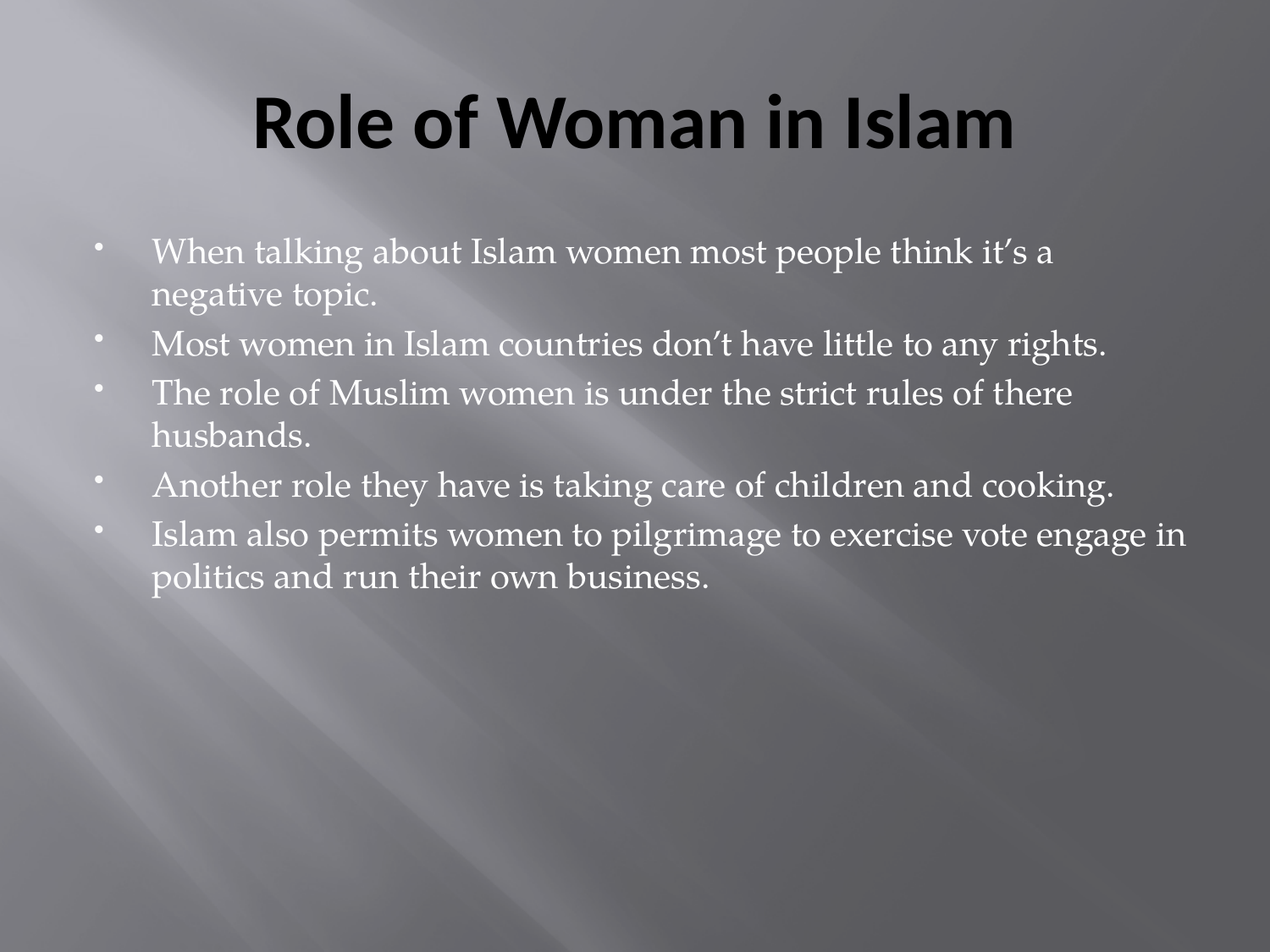

# Role of Woman in Islam
When talking about Islam women most people think it’s a negative topic.
Most women in Islam countries don’t have little to any rights.
The role of Muslim women is under the strict rules of there husbands.
Another role they have is taking care of children and cooking.
Islam also permits women to pilgrimage to exercise vote engage in politics and run their own business.